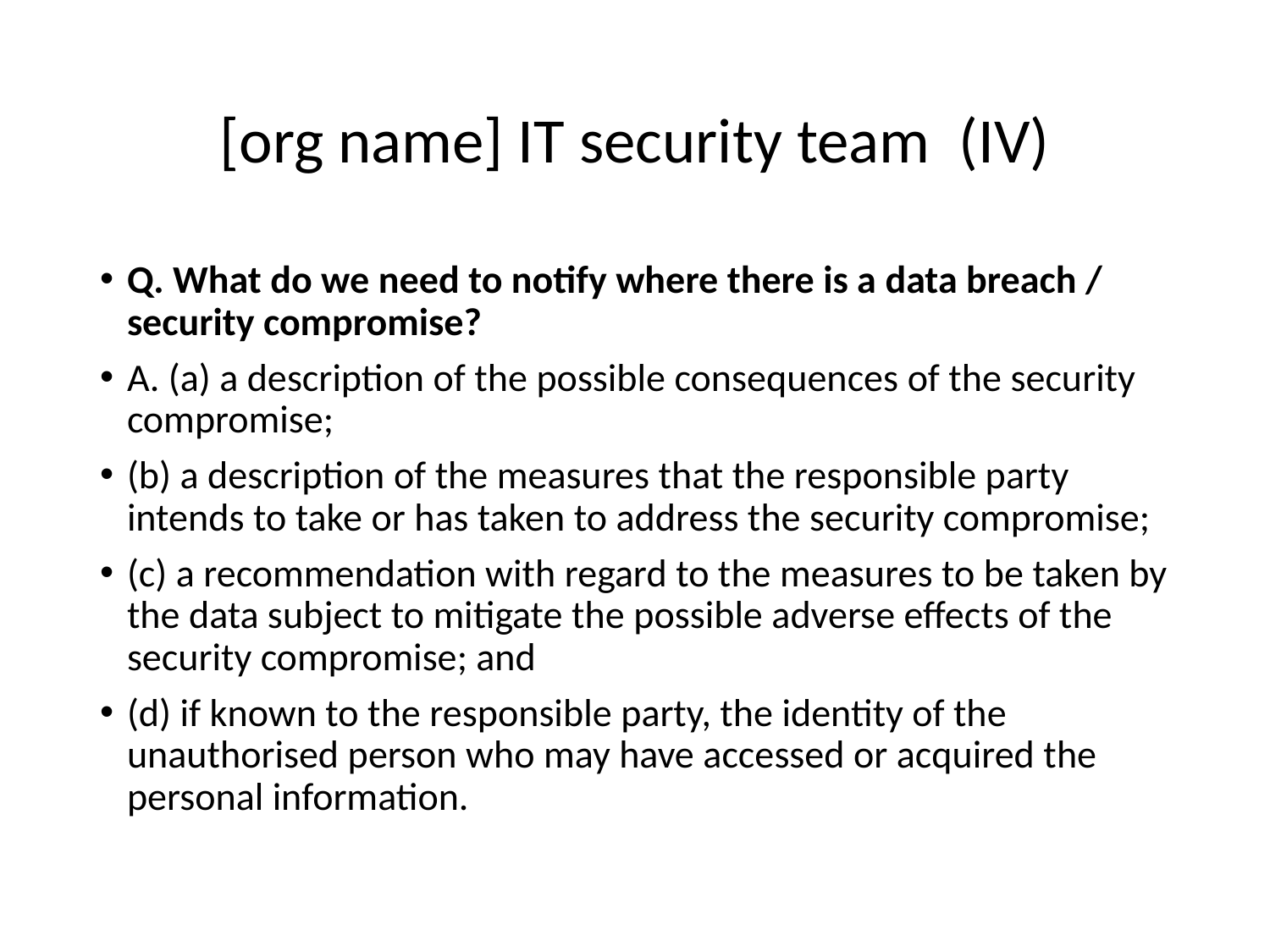

# [org name] IT security team  (IV)
Q. What do we need to notify where there is a data breach / security compromise?
A. (a) a description of the possible consequences of the security compromise;
(b) a description of the measures that the responsible party intends to take or has taken to address the security compromise;
(c) a recommendation with regard to the measures to be taken by the data subject to mitigate the possible adverse effects of the security compromise; and
(d) if known to the responsible party, the identity of the unauthorised person who may have accessed or acquired the personal information.